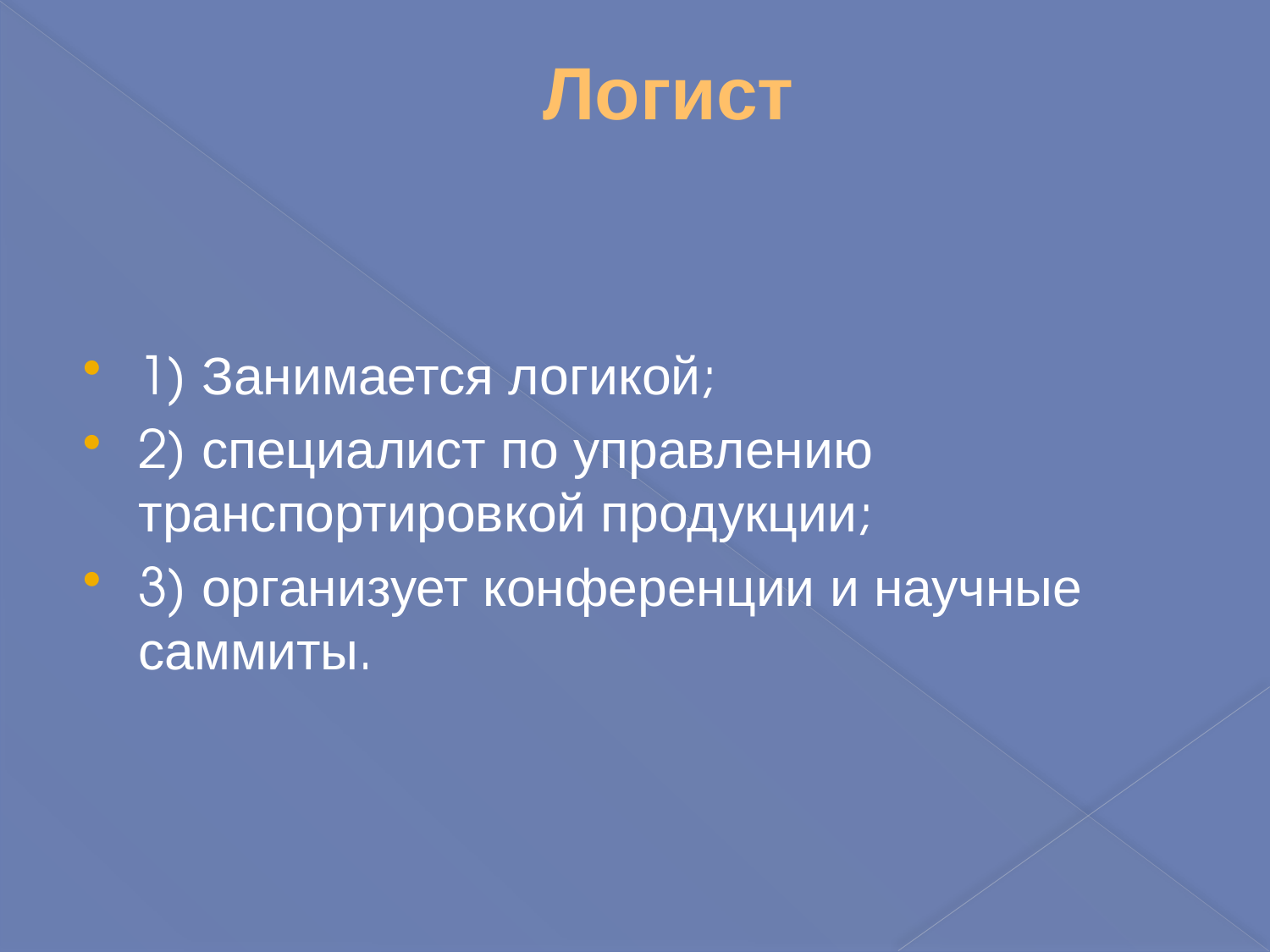

# Логист

1) Занимается логикой;
2) специалист по управлению транспортировкой продукции;
3) организует конференции и научные саммиты.